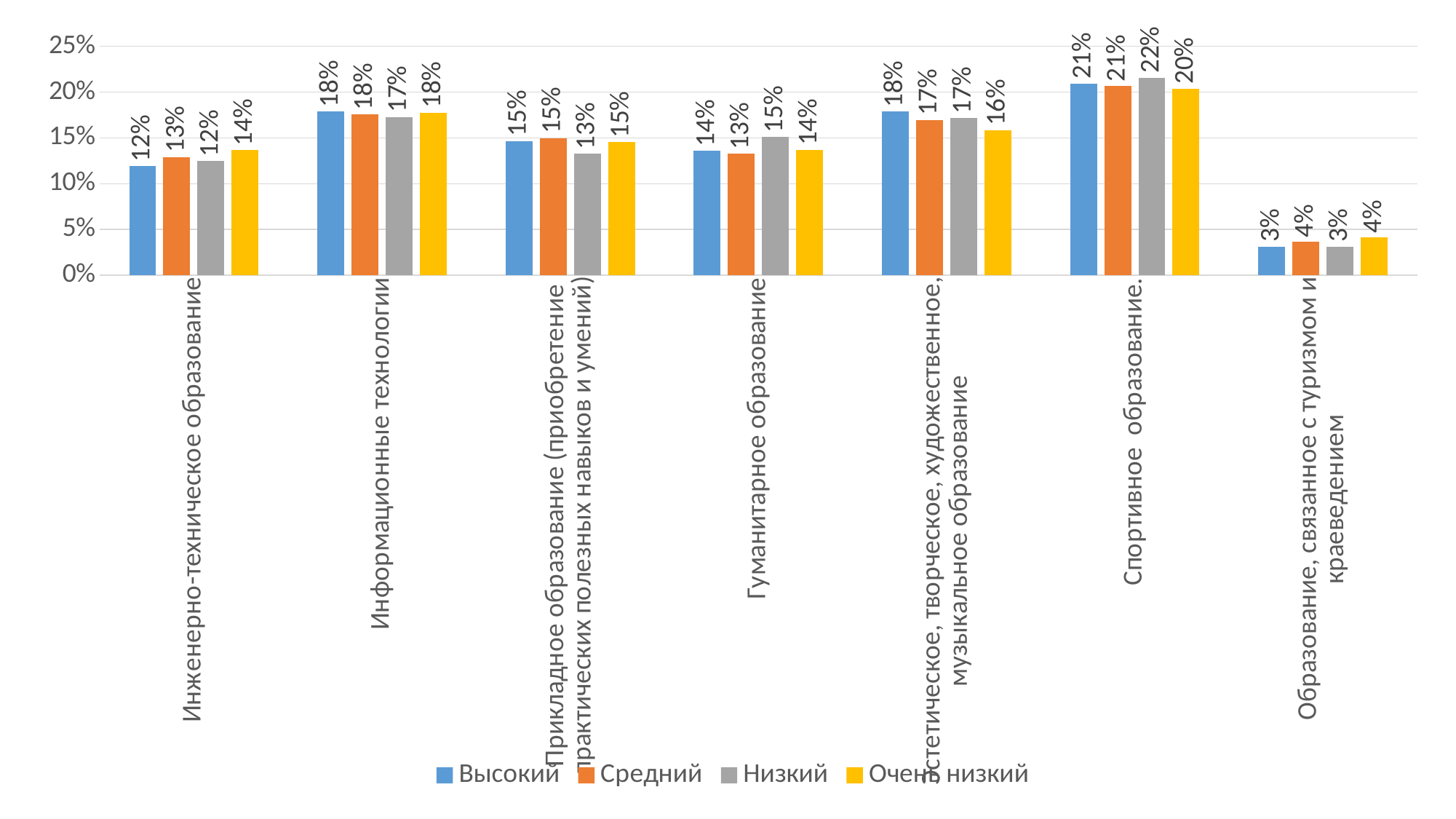

### Chart

| Category | Высокий | Средний | Низкий | Очень низкий |
|---|---|---|---|---|
| Инженерно-техническое образование | 0.11928544268624411 | 0.12923003896283697 | 0.12472038154729245 | 0.13665559246954595 |
| Информационные технологии | 0.17899763081692943 | 0.17549099108008148 | 0.17287806525134006 | 0.17755629383536362 |
| Прикладное образование (приобретение практических полезных навыков и умений) | 0.14645061277018925 | 0.14958169340005142 | 0.13252859494365424 | 0.14521963824289405 |
| Гуманитарное образование | 0.1359355348211413 | 0.13277031704278 | 0.15114168741822478 | 0.13702473237356957 |
| Эстетическое, творческое, художественное, музыкальное образование | 0.1785881423849776 | 0.16969601075928087 | 0.17144304224876547 | 0.15843484680693984 |
| Спортивное  образование. | 0.20927052560765158 | 0.20660192638594965 | 0.2158865487696788 | 0.20391288298265042 |
| Образование, связанное с туризмом и краеведением | 0.03147211091286671 | 0.0366290223690196 | 0.03140167982104419 | 0.04119601328903655 |